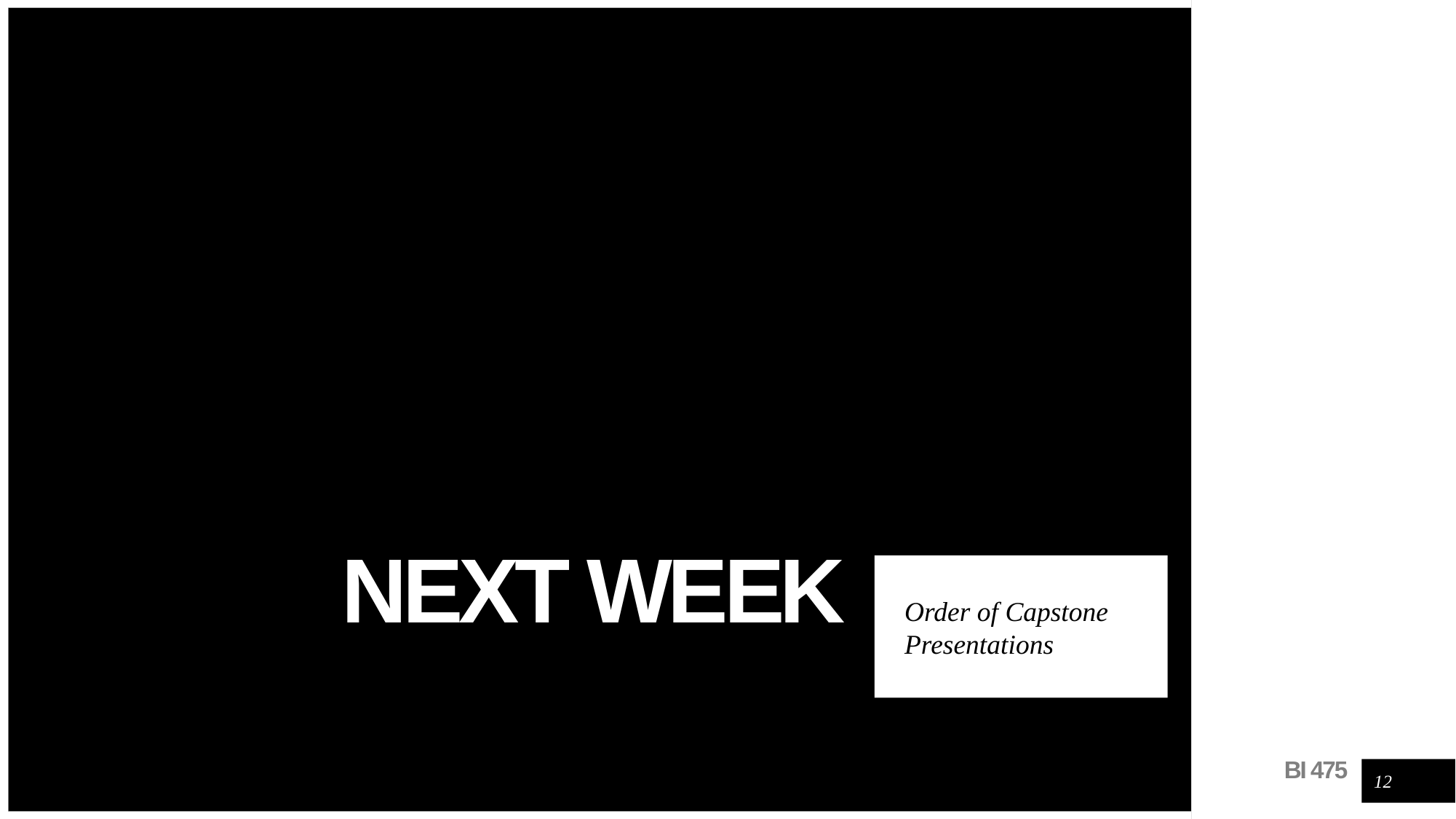

Order of Capstone Presentations
# Next Week
12